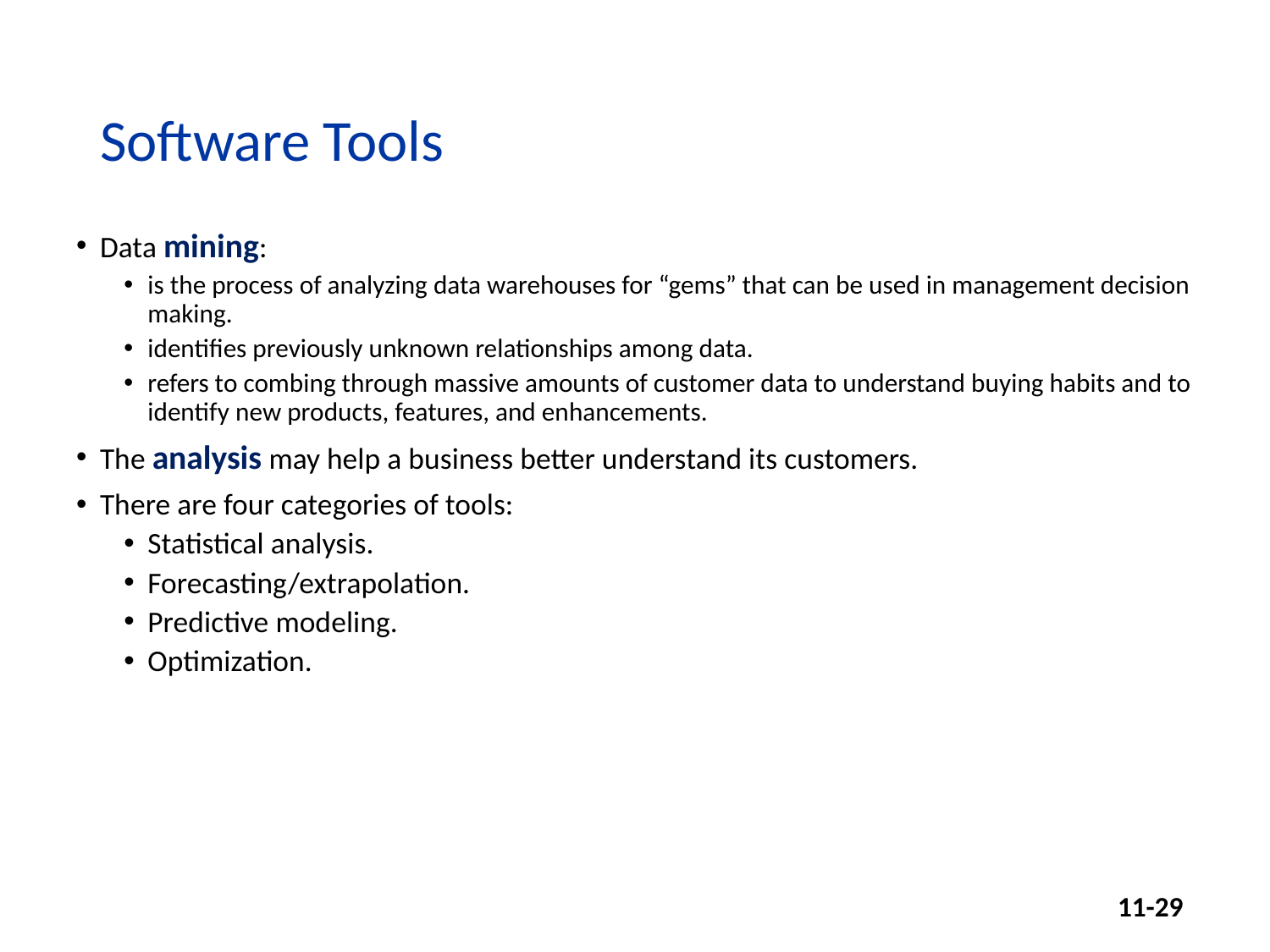

# Software Tools
Data mining:
is the process of analyzing data warehouses for “gems” that can be used in management decision making.
identifies previously unknown relationships among data.
refers to combing through massive amounts of customer data to understand buying habits and to identify new products, features, and enhancements.
The analysis may help a business better understand its customers.
There are four categories of tools:
Statistical analysis.
Forecasting/extrapolation.
Predictive modeling.
Optimization.